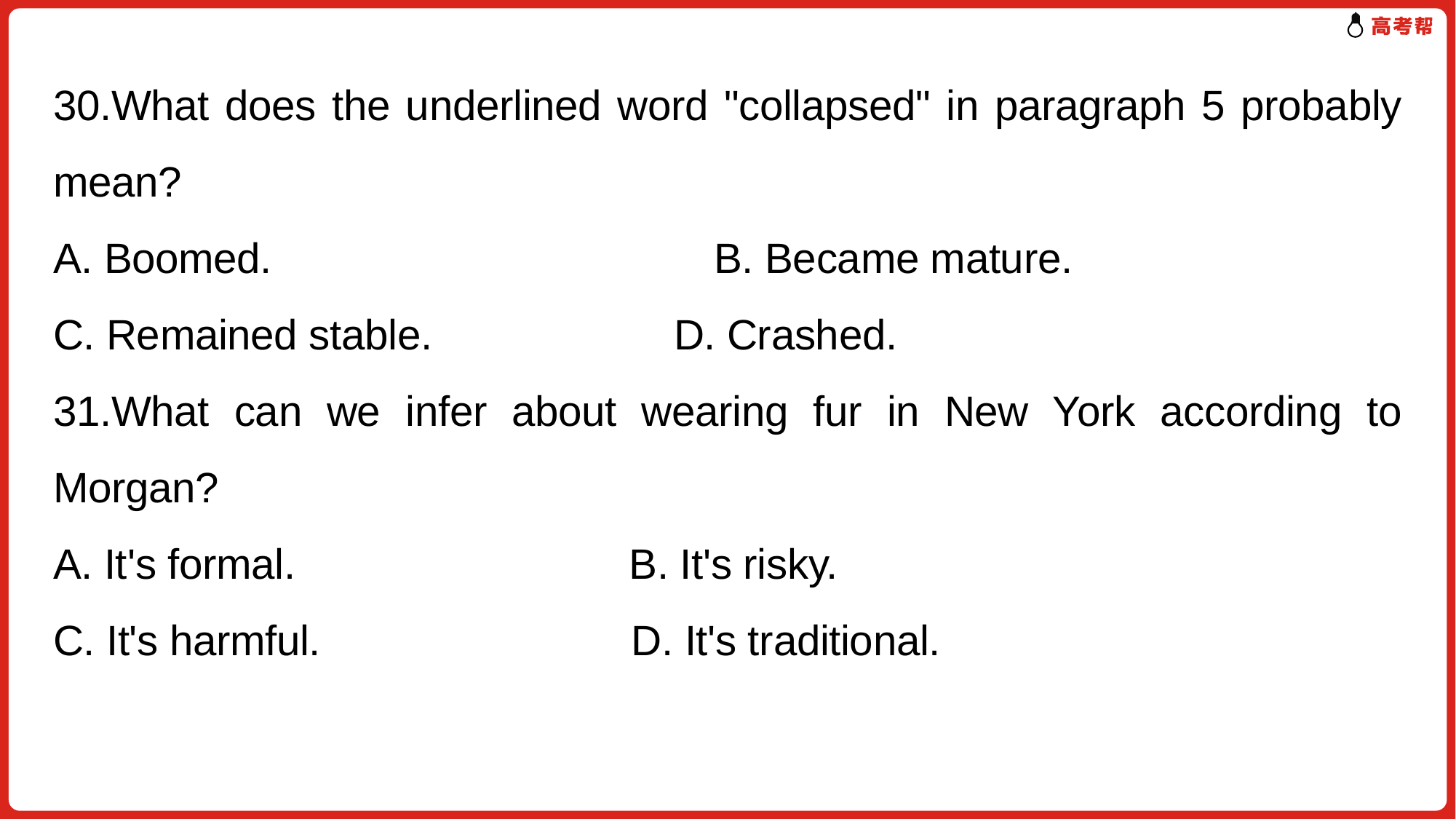

30.What does the underlined word "collapsed" in paragraph 5 probably mean?
A. Boomed.	                             B. Became mature.
C. Remained stable.	                D. Crashed.
31.What can we infer about wearing fur in New York according to Morgan?
A. It's formal.                             B. It's risky.
C. It's harmful.                           D. It's traditional.